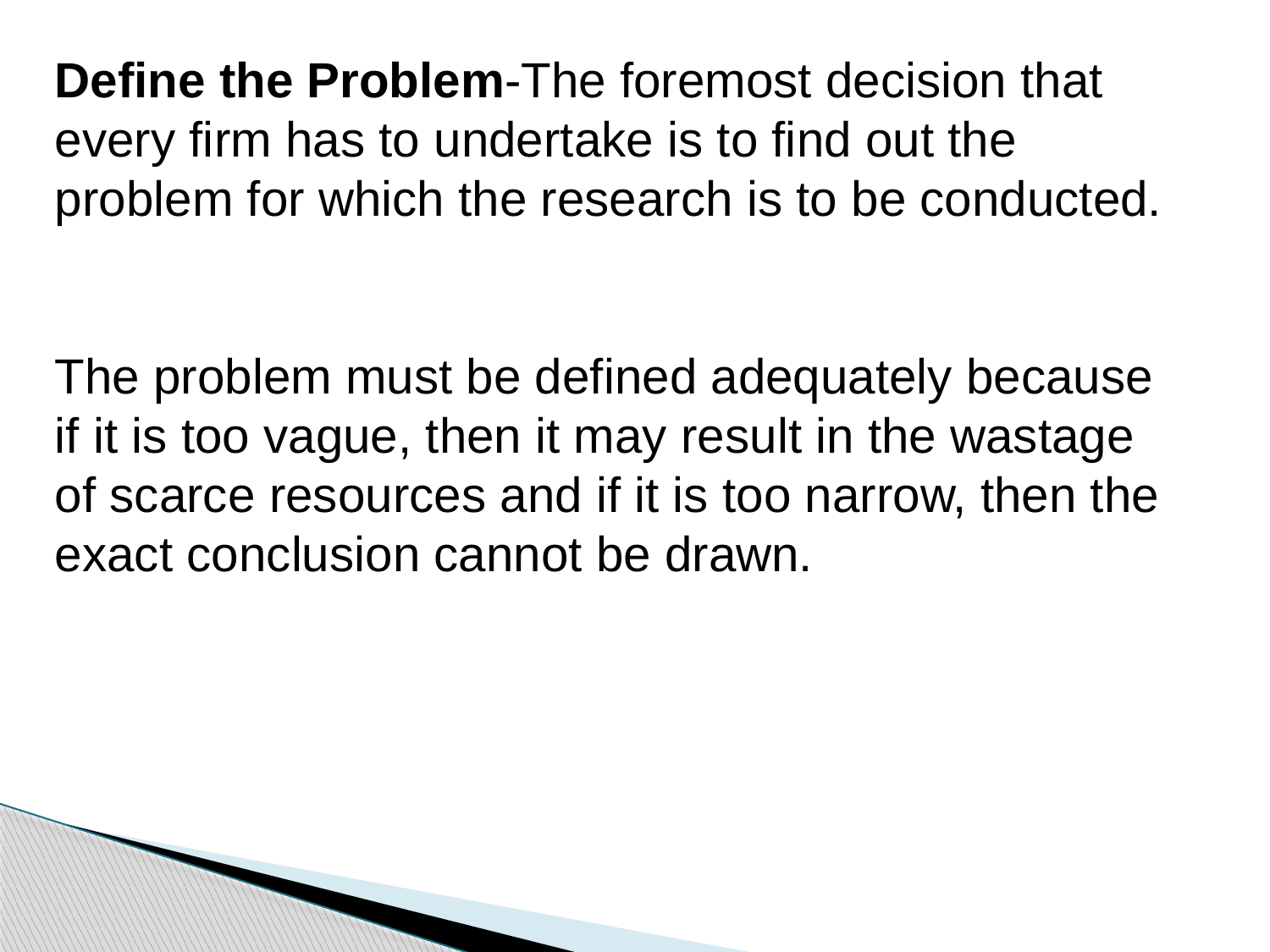

Define the Problem-The foremost decision that every firm has to undertake is to find out the problem for which the research is to be conducted.

The problem must be defined adequately because if it is too vague, then it may result in the wastage of scarce resources and if it is too narrow, then the exact conclusion cannot be drawn.